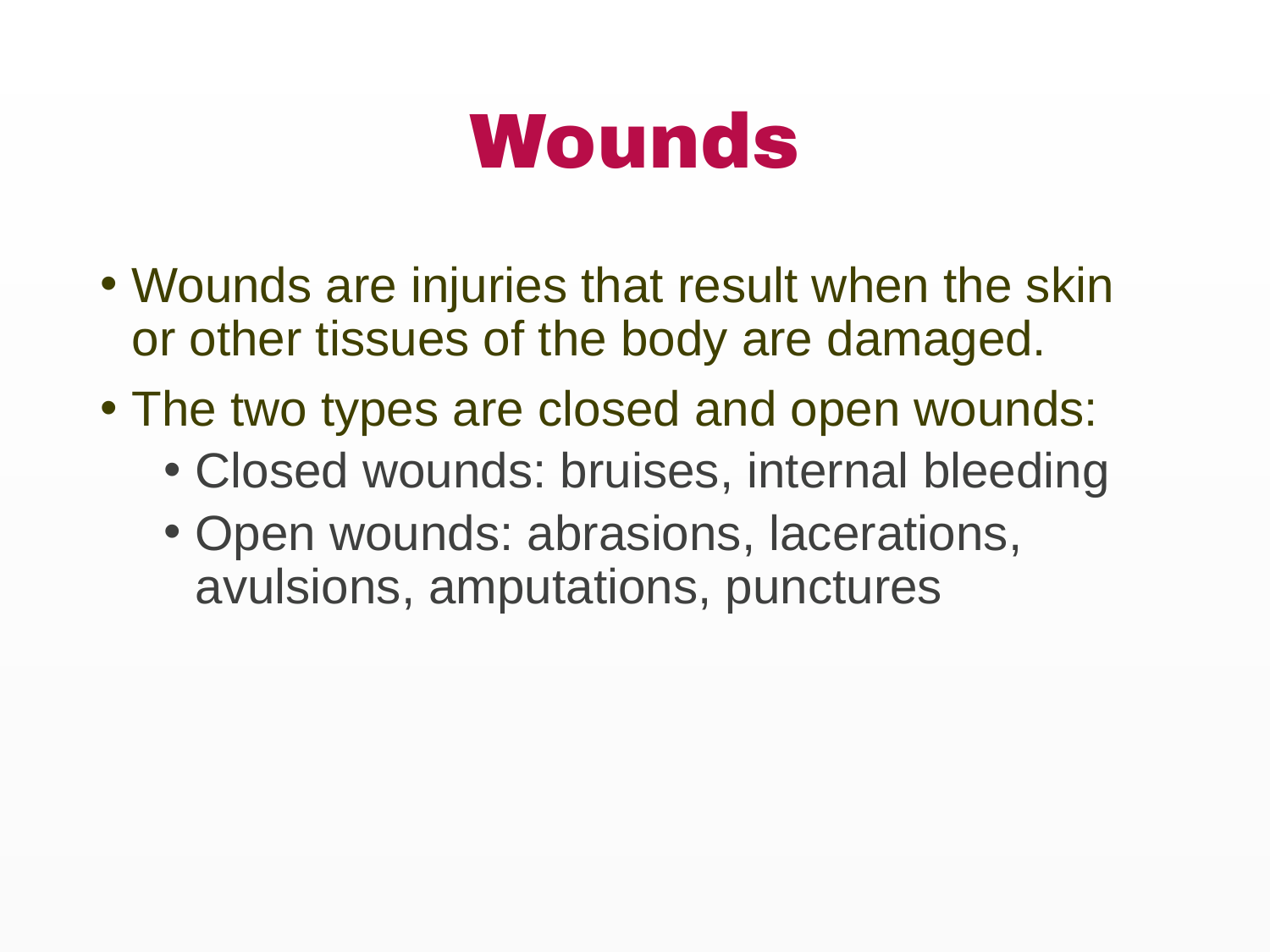

# Wounds
Wounds are injuries that result when the skin or other tissues of the body are damaged.
The two types are closed and open wounds:
Closed wounds: bruises, internal bleeding
Open wounds: abrasions, lacerations, avulsions, amputations, punctures